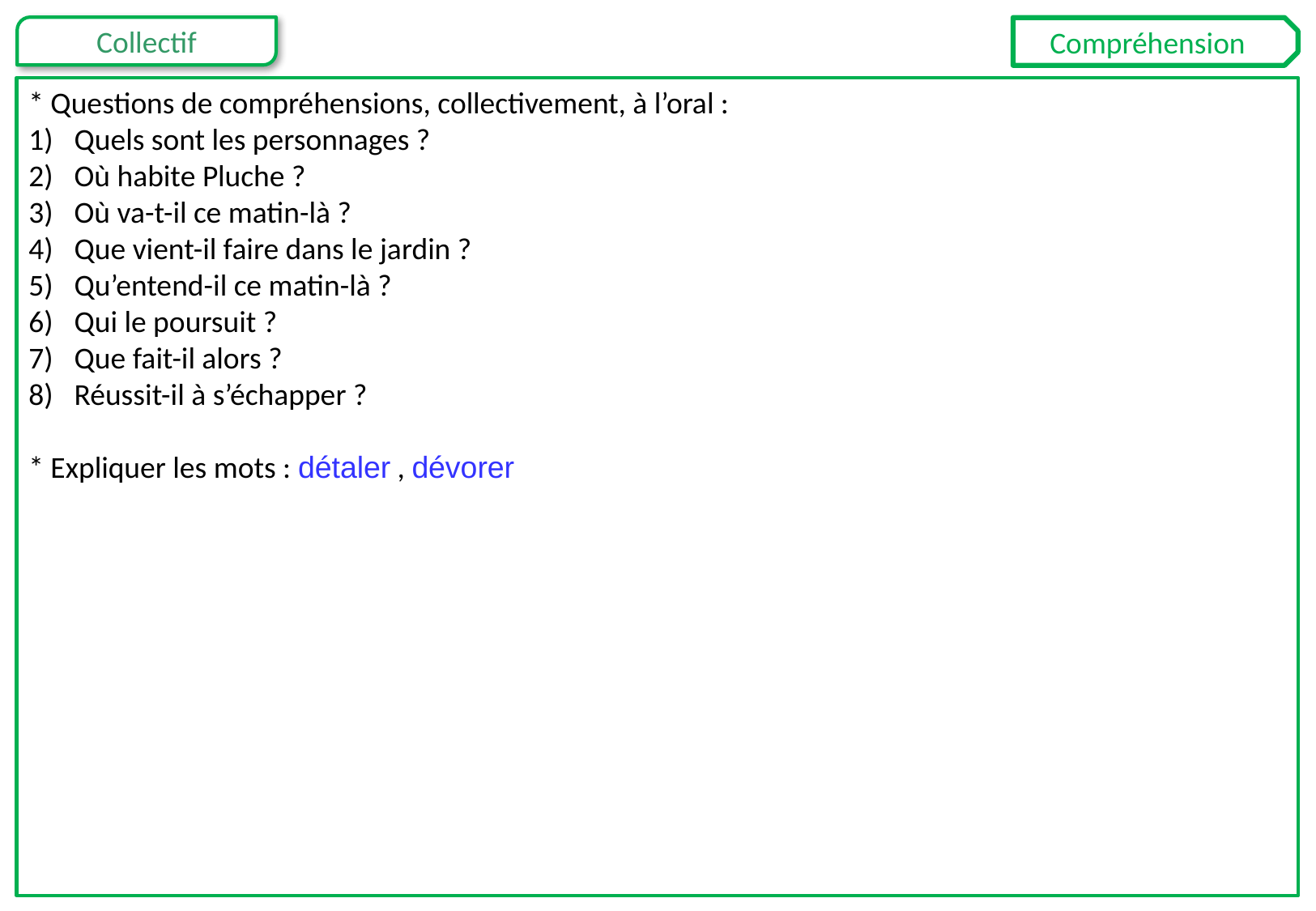

Compréhension
* Questions de compréhensions, collectivement, à l’oral :
Quels sont les personnages ?
Où habite Pluche ?
Où va-t-il ce matin-là ?
Que vient-il faire dans le jardin ?
Qu’entend-il ce matin-là ?
Qui le poursuit ?
Que fait-il alors ?
Réussit-il à s’échapper ?

* Expliquer les mots : détaler , dévorer